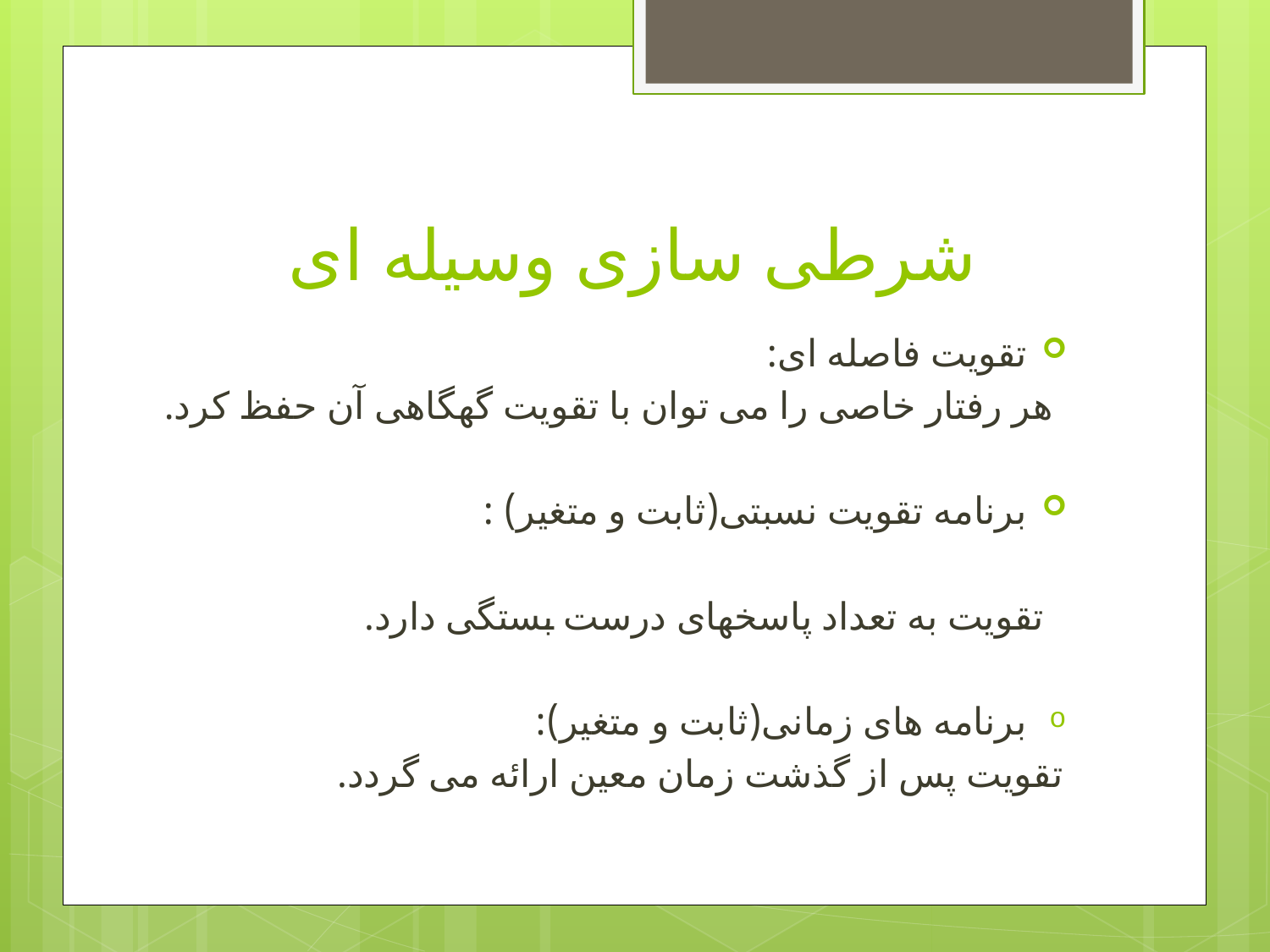

# شرطی سازی وسیله ای
تقویت فاصله ای:
 هر رفتار خاصی را می توان با تقویت گهگاهی آن حفظ کرد.

برنامه تقویت نسبتی(ثابت و متغیر) :

  تقویت به تعداد پاسخهای درست بستگی دارد.

برنامه های زمانی(ثابت و متغیر):
تقویت پس از گذشت زمان معین ارائه می گردد.